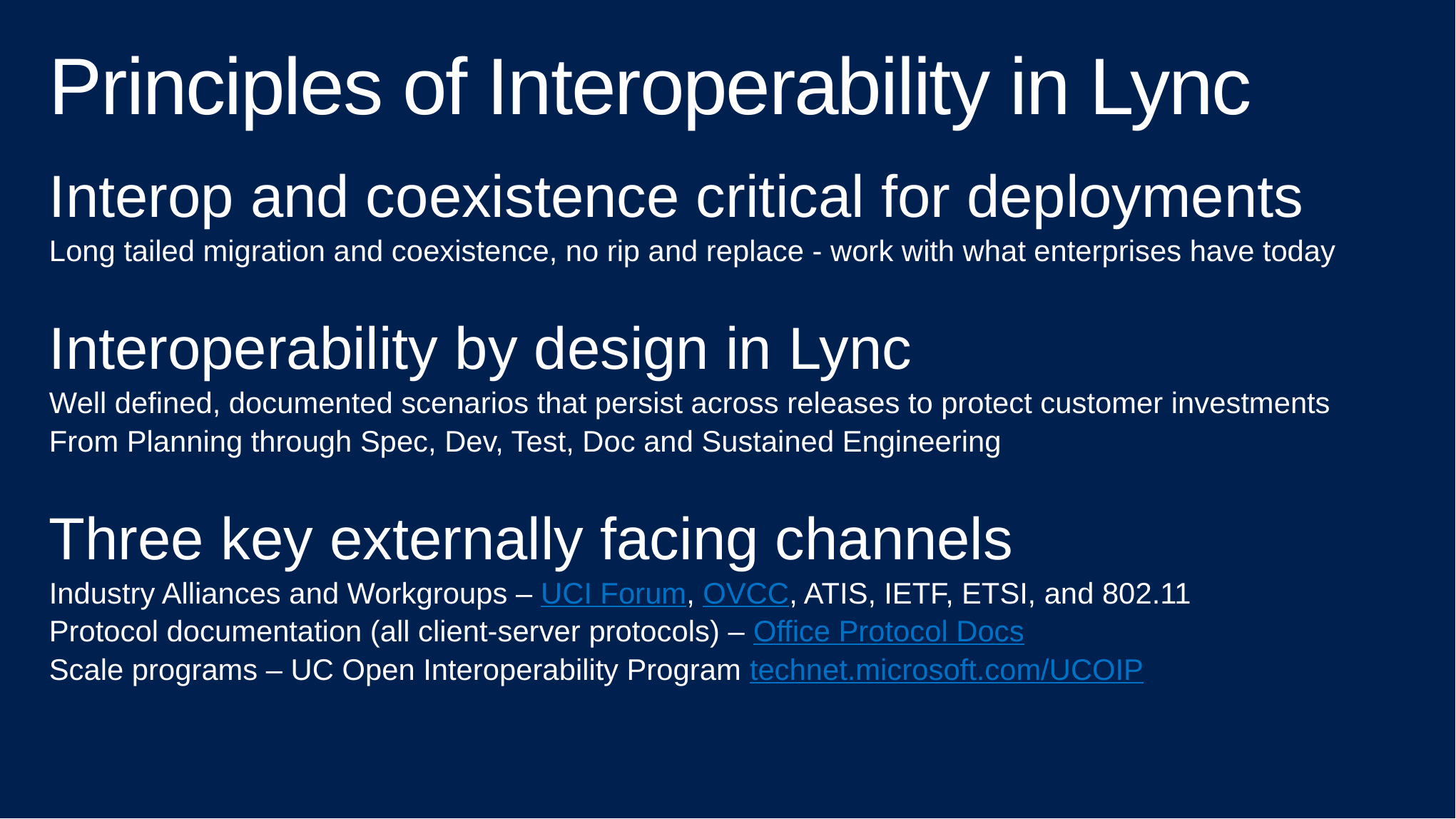

# Principles of Interoperability in Lync
Interop and coexistence critical for deployments
Long tailed migration and coexistence, no rip and replace - work with what enterprises have today

Interoperability by design in Lync
Well defined, documented scenarios that persist across releases to protect customer investments
From Planning through Spec, Dev, Test, Doc and Sustained Engineering

Three key externally facing channels
Industry Alliances and Workgroups – UCI Forum, OVCC, ATIS, IETF, ETSI, and 802.11
Protocol documentation (all client-server protocols) – Office Protocol Docs
Scale programs – UC Open Interoperability Program technet.microsoft.com/UCOIP